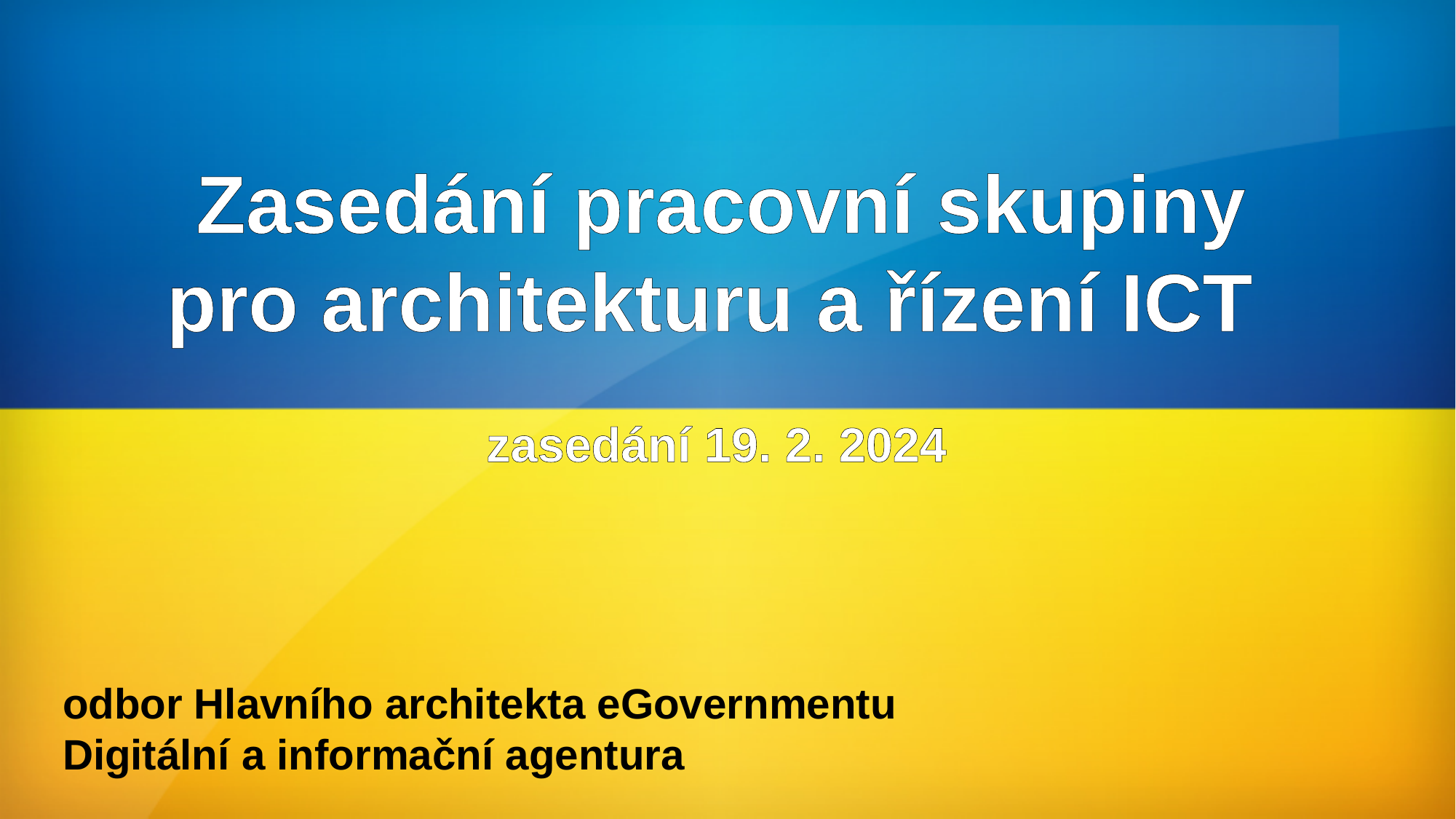

Zasedání pracovní skupiny pro architekturu a řízení ICT
 zasedání 19. 2. 2024
odbor Hlavního architekta eGovernmentu
Digitální a informační agentura